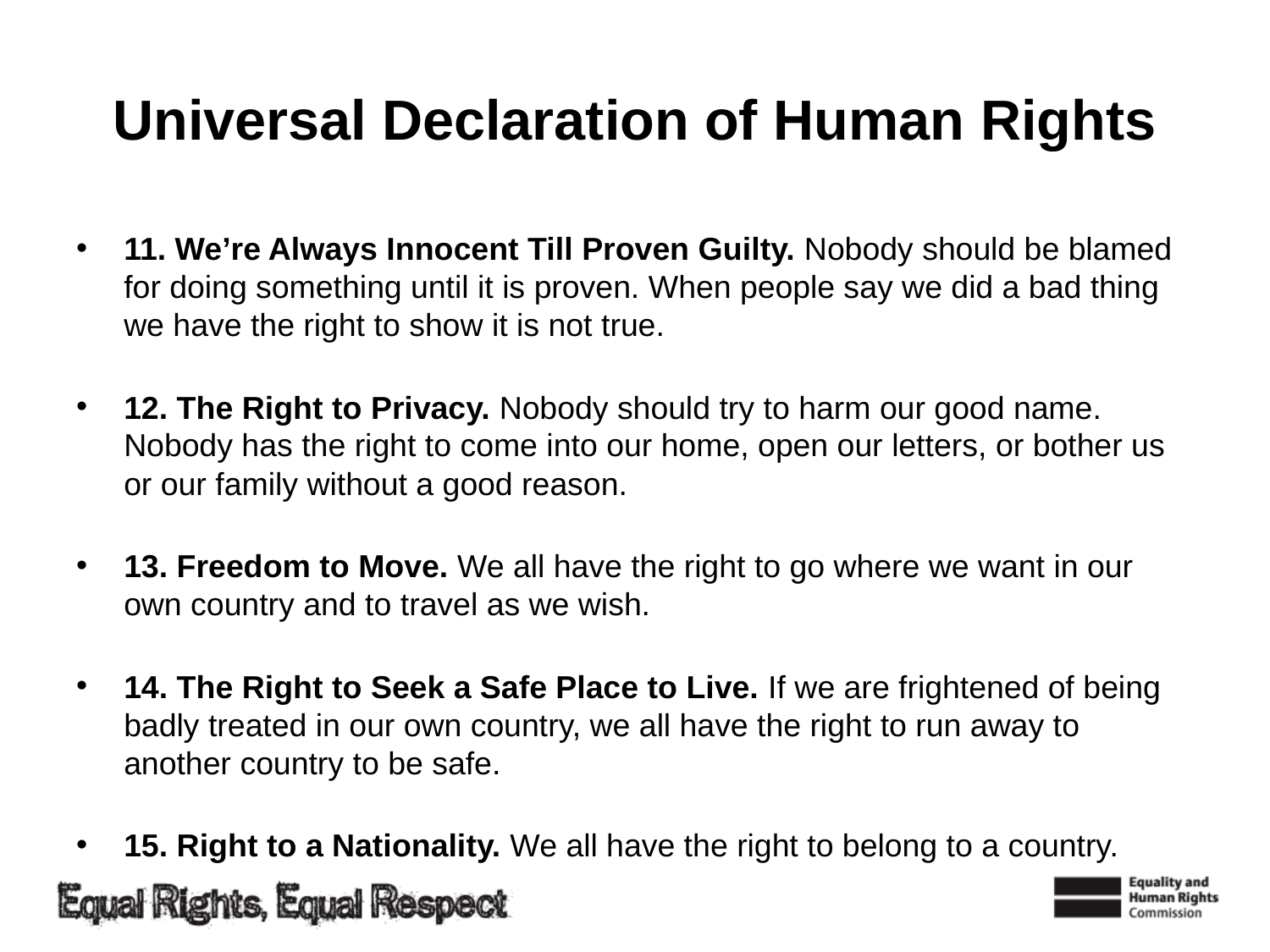

# Universal Declaration of Human Rights
11. We’re Always Innocent Till Proven Guilty. Nobody should be blamed for doing something until it is proven. When people say we did a bad thing we have the right to show it is not true.
12. The Right to Privacy. Nobody should try to harm our good name. Nobody has the right to come into our home, open our letters, or bother us or our family without a good reason.
13. Freedom to Move. We all have the right to go where we want in our own country and to travel as we wish.
14. The Right to Seek a Safe Place to Live. If we are frightened of being badly treated in our own country, we all have the right to run away to another country to be safe.
15. Right to a Nationality. We all have the right to belong to a country.